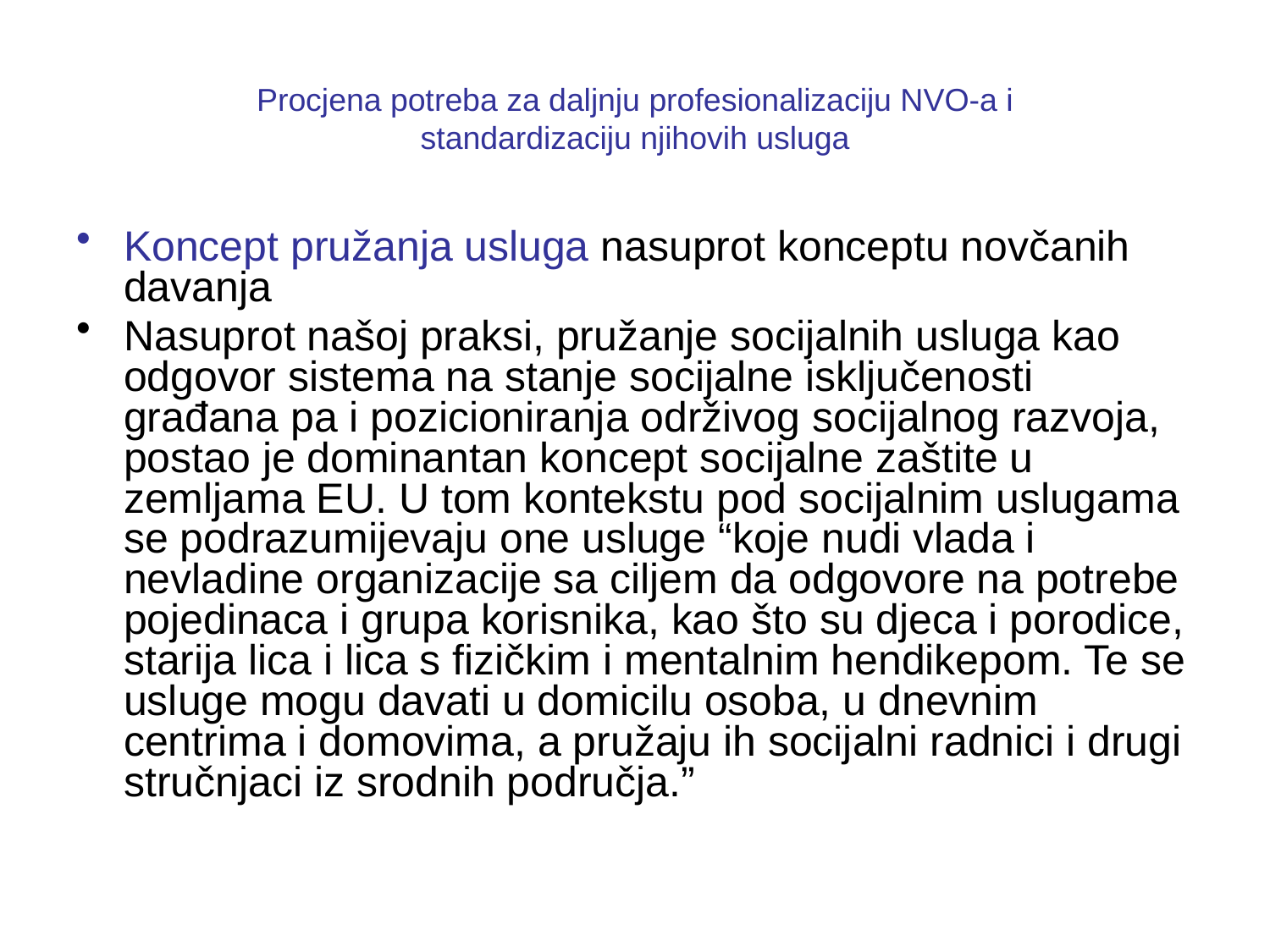

# Procjena potreba za daljnju profesionalizaciju NVO-a i standardizaciju njihovih usluga
Koncept pružanja usluga nasuprot konceptu novčanih davanja
Nasuprot našoj praksi, pružanje socijalnih usluga kao odgovor sistema na stanje socijalne isključenosti građana pa i pozicioniranja održivog socijalnog razvoja, postao je dominantan koncept socijalne zaštite u zemljama EU. U tom kontekstu pod socijalnim uslugama se podrazumijevaju one usluge “koje nudi vlada i nevladine organizacije sa ciljem da odgovore na potrebe pojedinaca i grupa korisnika, kao što su djeca i porodice, starija lica i lica s fizičkim i mentalnim hendikepom. Te se usluge mogu davati u domicilu osoba, u dnevnim centrima i domovima, a pružaju ih socijalni radnici i drugi stručnjaci iz srodnih područja.”